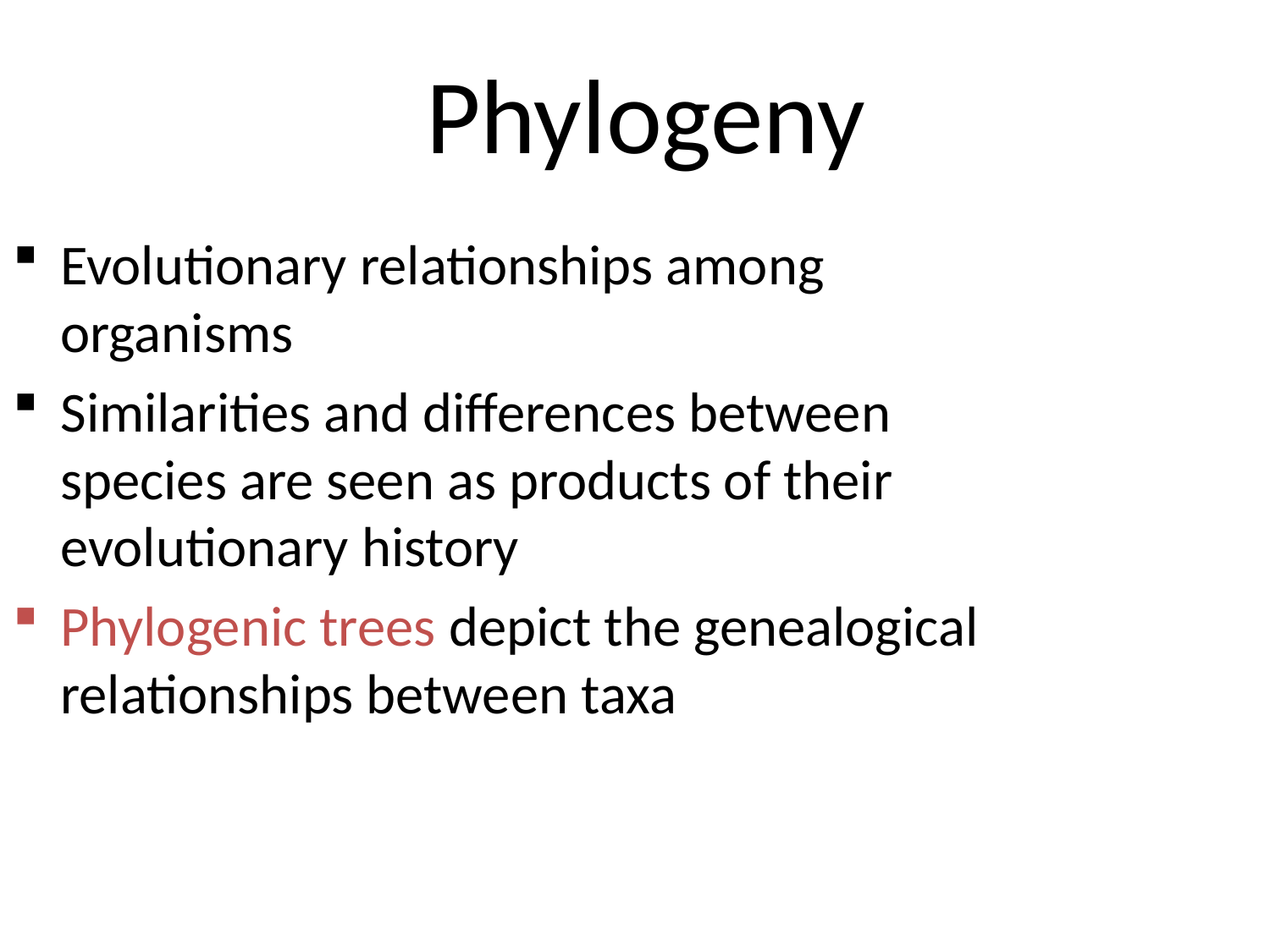

# Phylogeny
Evolutionary relationships among organisms
Similarities and differences between species are seen as products of their evolutionary history
Phylogenic trees depict the genealogical relationships between taxa